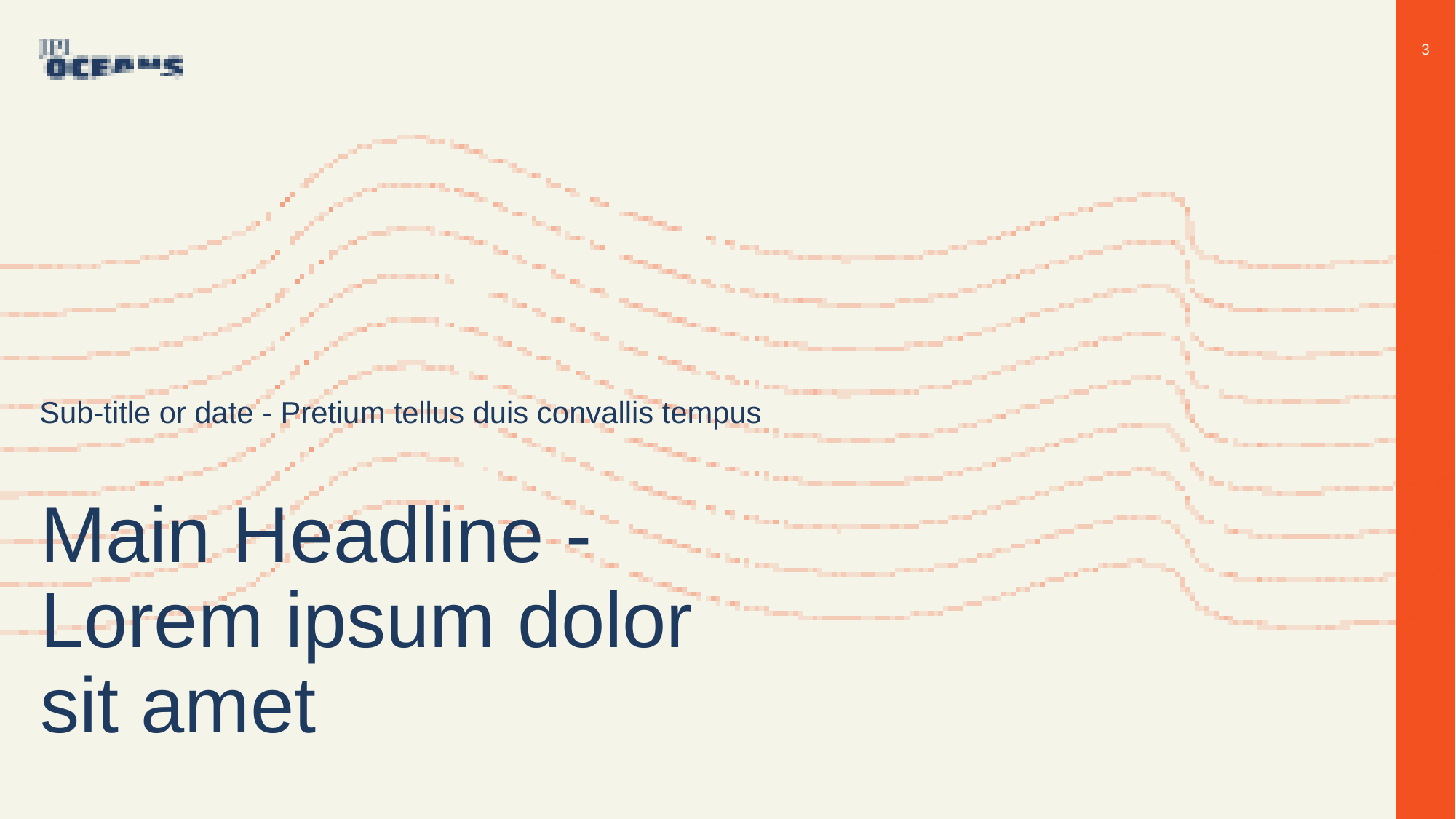

3
Sub-title or date - Pretium tellus duis convallis tempus
Main Headline - Lorem ipsum dolor sit amet